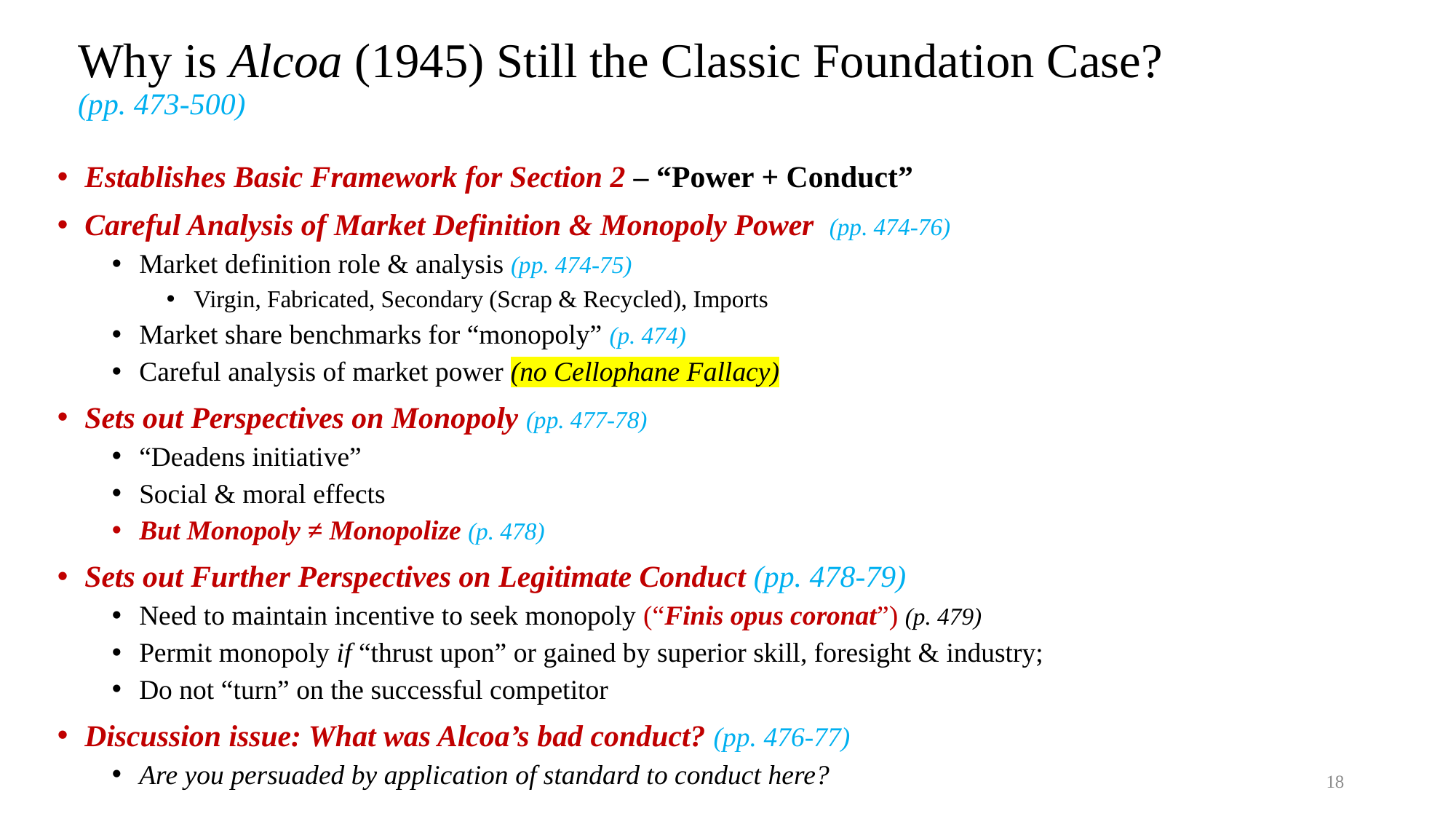

# Why is Alcoa (1945) Still the Classic Foundation Case? (pp. 473-500)
Establishes Basic Framework for Section 2 – “Power + Conduct”
Careful Analysis of Market Definition & Monopoly Power  (pp. 474-76)
Market definition role & analysis (pp. 474-75)
Virgin, Fabricated, Secondary (Scrap & Recycled), Imports
Market share benchmarks for “monopoly” (p. 474)
Careful analysis of market power (no Cellophane Fallacy)
Sets out Perspectives on Monopoly (pp. 477-78)
“Deadens initiative”
Social & moral effects
But Monopoly ≠ Monopolize (p. 478)
Sets out Further Perspectives on Legitimate Conduct (pp. 478-79)
Need to maintain incentive to seek monopoly (“Finis opus coronat”) (p. 479)
Permit monopoly if “thrust upon” or gained by superior skill, foresight & industry;
Do not “turn” on the successful competitor
Discussion issue: What was Alcoa’s bad conduct? (pp. 476-77)
Are you persuaded by application of standard to conduct here?
18